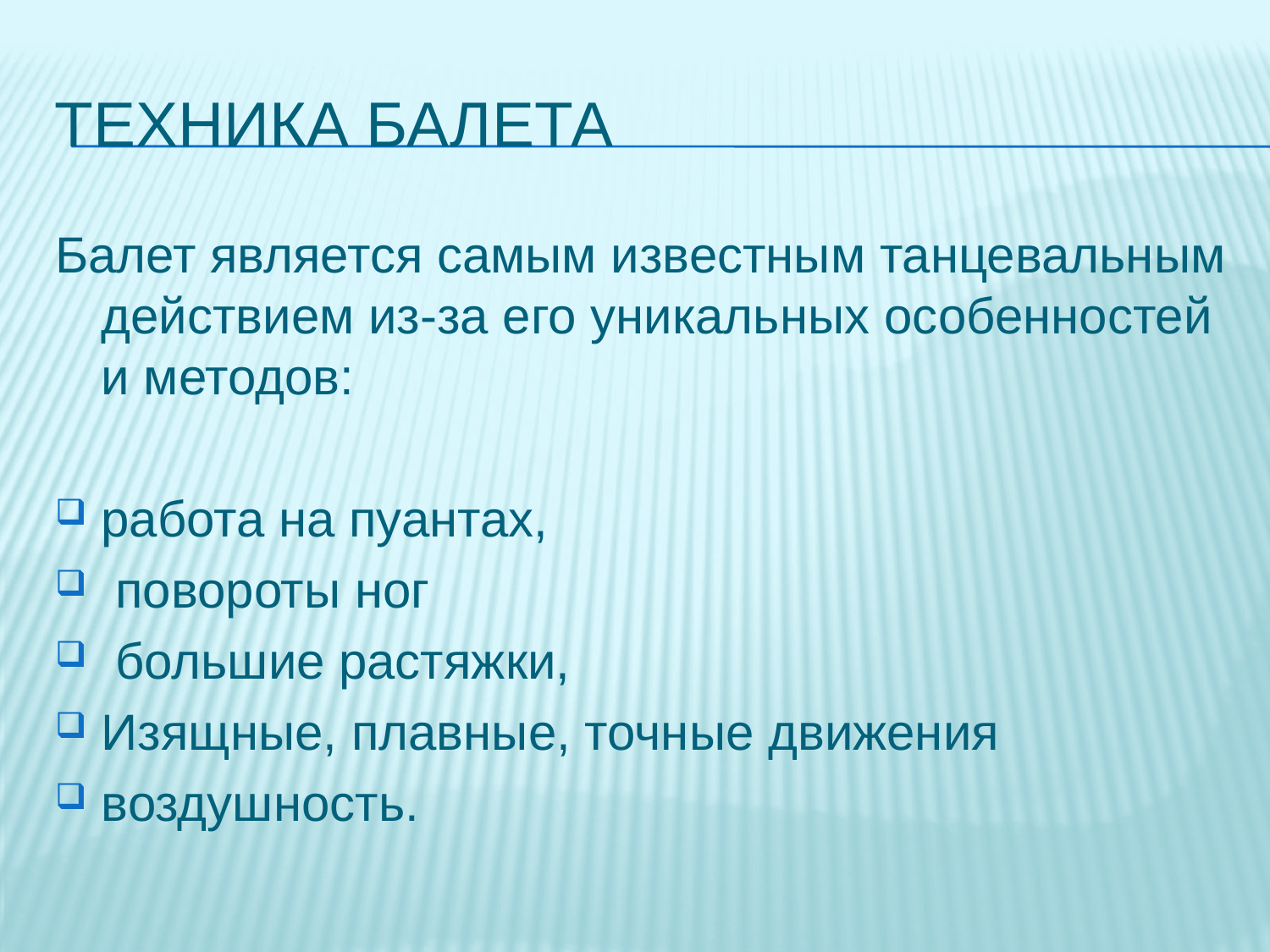

# Техника балета
Балет является самым известным танцевальным действием из-за его уникальных особенностей и методов:

работа на пуантах,
 повороты ног
 большие растяжки,
Изящные, плавные, точные движения
воздушность.